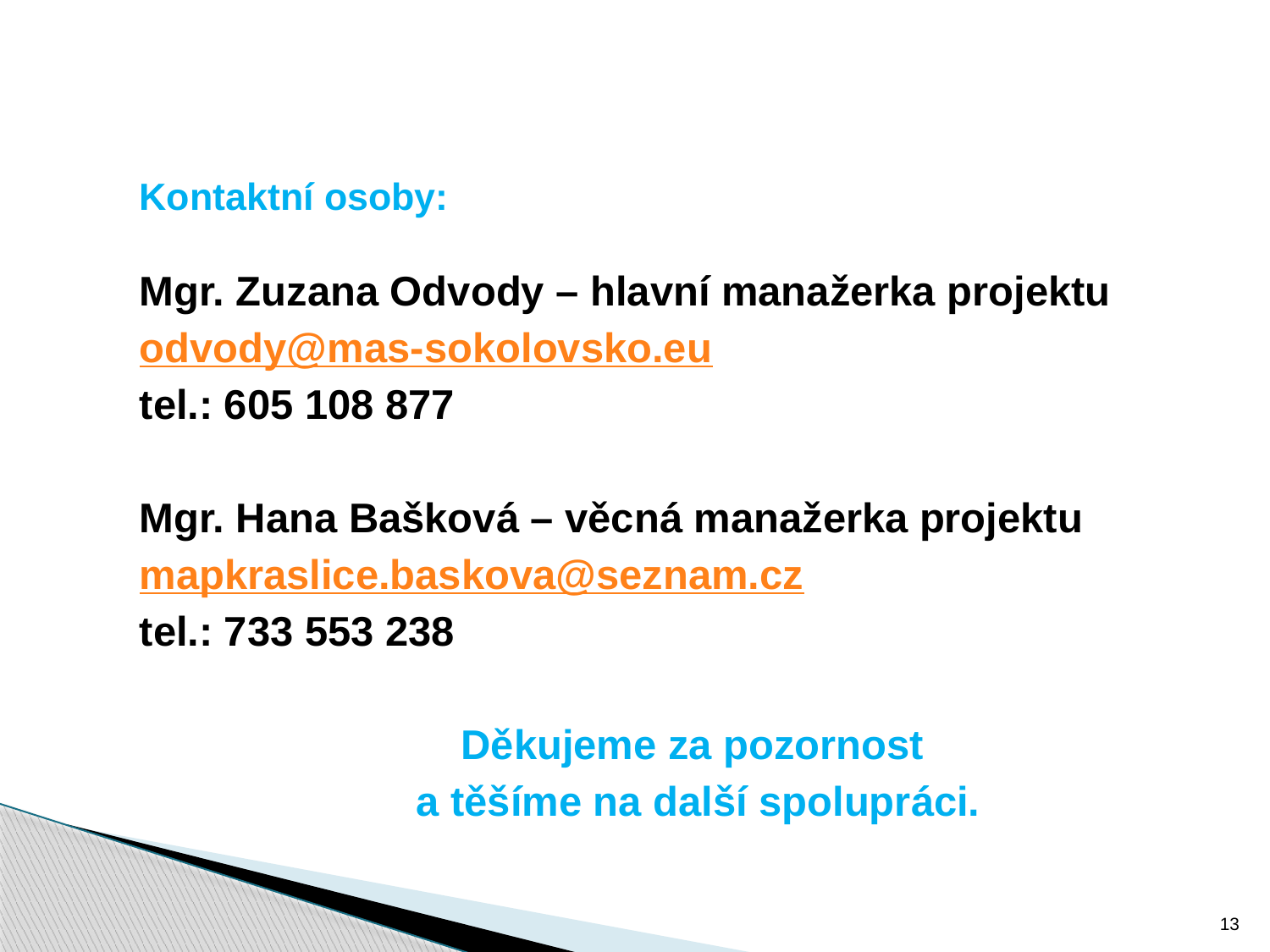

Kontaktní osoby:

Mgr. Zuzana Odvody – hlavní manažerka projektu
odvody@mas-sokolovsko.eu
tel.: 605 108 877

Mgr. Hana Bašková – věcná manažerka projektu
mapkraslice.baskova@seznam.cz
tel.: 733 553 238

Děkujeme za pozornost
a těšíme na další spolupráci.

13